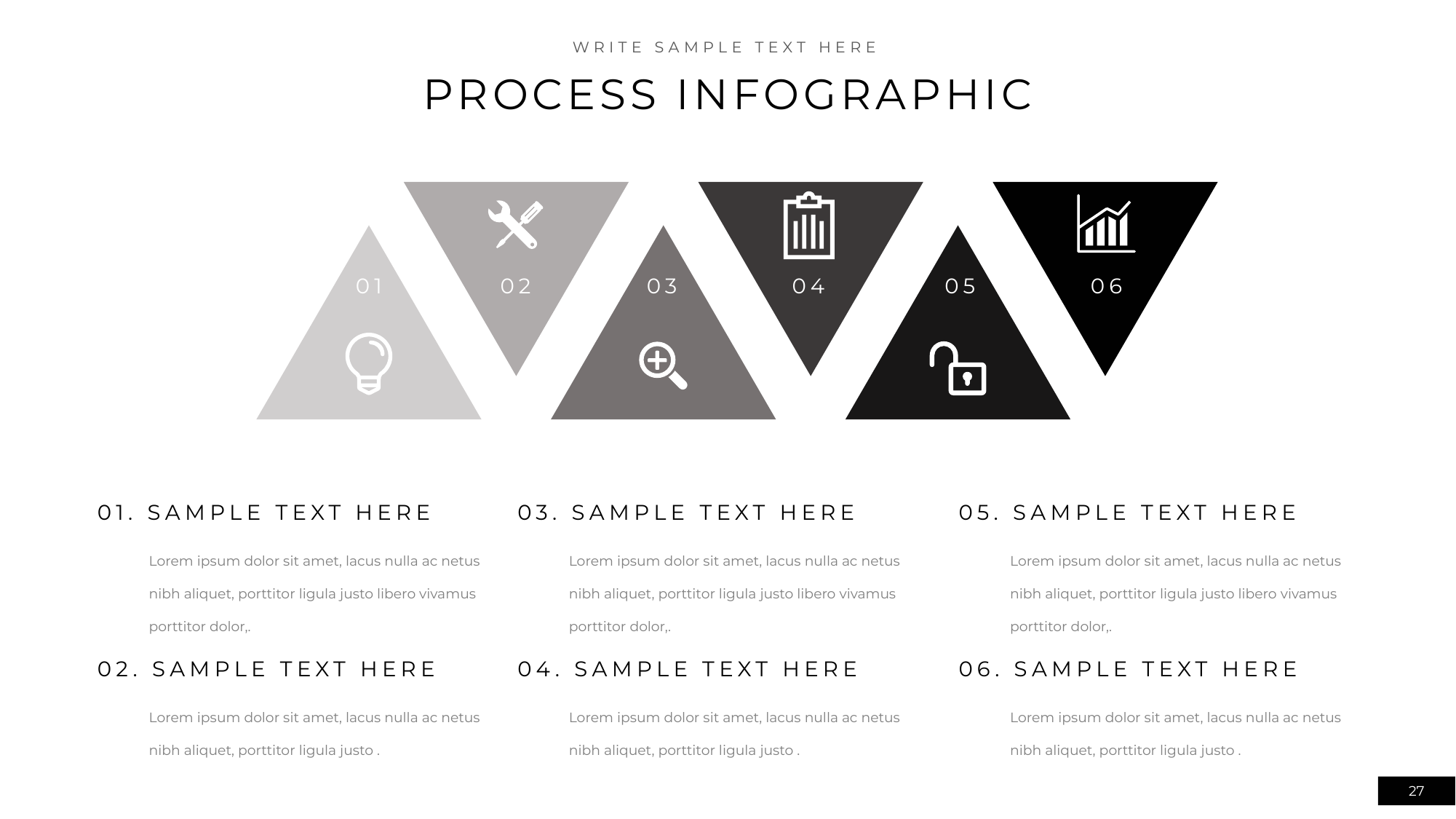

WRITE SAMPLE TEXT HERE
PROCESS INFOGRAPHIC

01
02
03
04
05
06

01. SAMPLE TEXT HERE
03. SAMPLE TEXT HERE
05. SAMPLE TEXT HERE
Lorem ipsum dolor sit amet, lacus nulla ac netus nibh aliquet, porttitor ligula justo libero vivamus porttitor dolor,.
Lorem ipsum dolor sit amet, lacus nulla ac netus nibh aliquet, porttitor ligula justo libero vivamus porttitor dolor,.
Lorem ipsum dolor sit amet, lacus nulla ac netus nibh aliquet, porttitor ligula justo libero vivamus porttitor dolor,.
02. SAMPLE TEXT HERE
04. SAMPLE TEXT HERE
06. SAMPLE TEXT HERE
Lorem ipsum dolor sit amet, lacus nulla ac netus nibh aliquet, porttitor ligula justo .
Lorem ipsum dolor sit amet, lacus nulla ac netus nibh aliquet, porttitor ligula justo .
Lorem ipsum dolor sit amet, lacus nulla ac netus nibh aliquet, porttitor ligula justo .

27